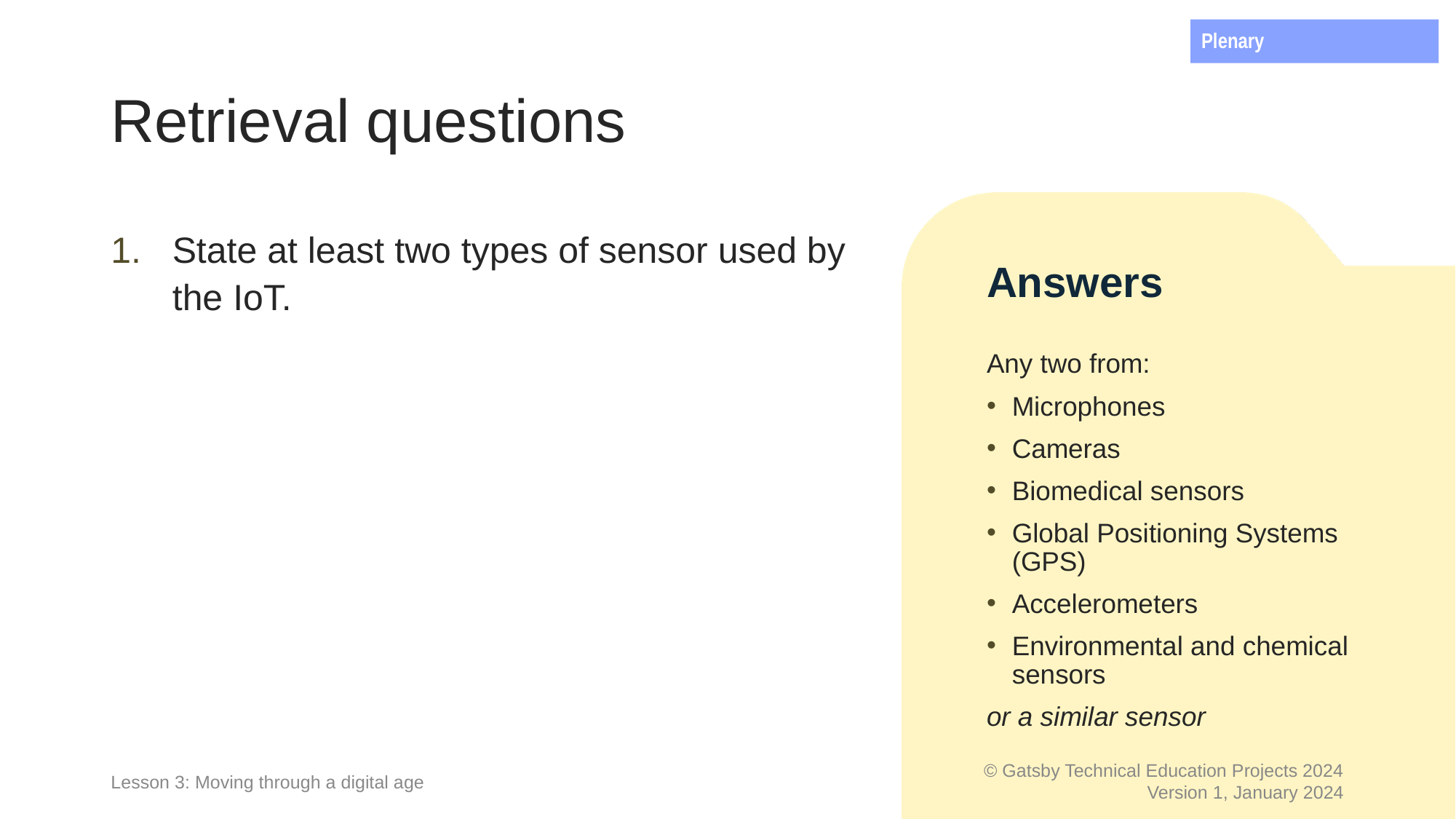

Plenary
# Retrieval questions
State at least two types of sensor used by the IoT.
Answers
Any two from:
Microphones
Cameras
Biomedical sensors
Global Positioning Systems (GPS)
Accelerometers
Environmental and chemical sensors
or a similar sensor

Lesson 3: Moving through a digital age